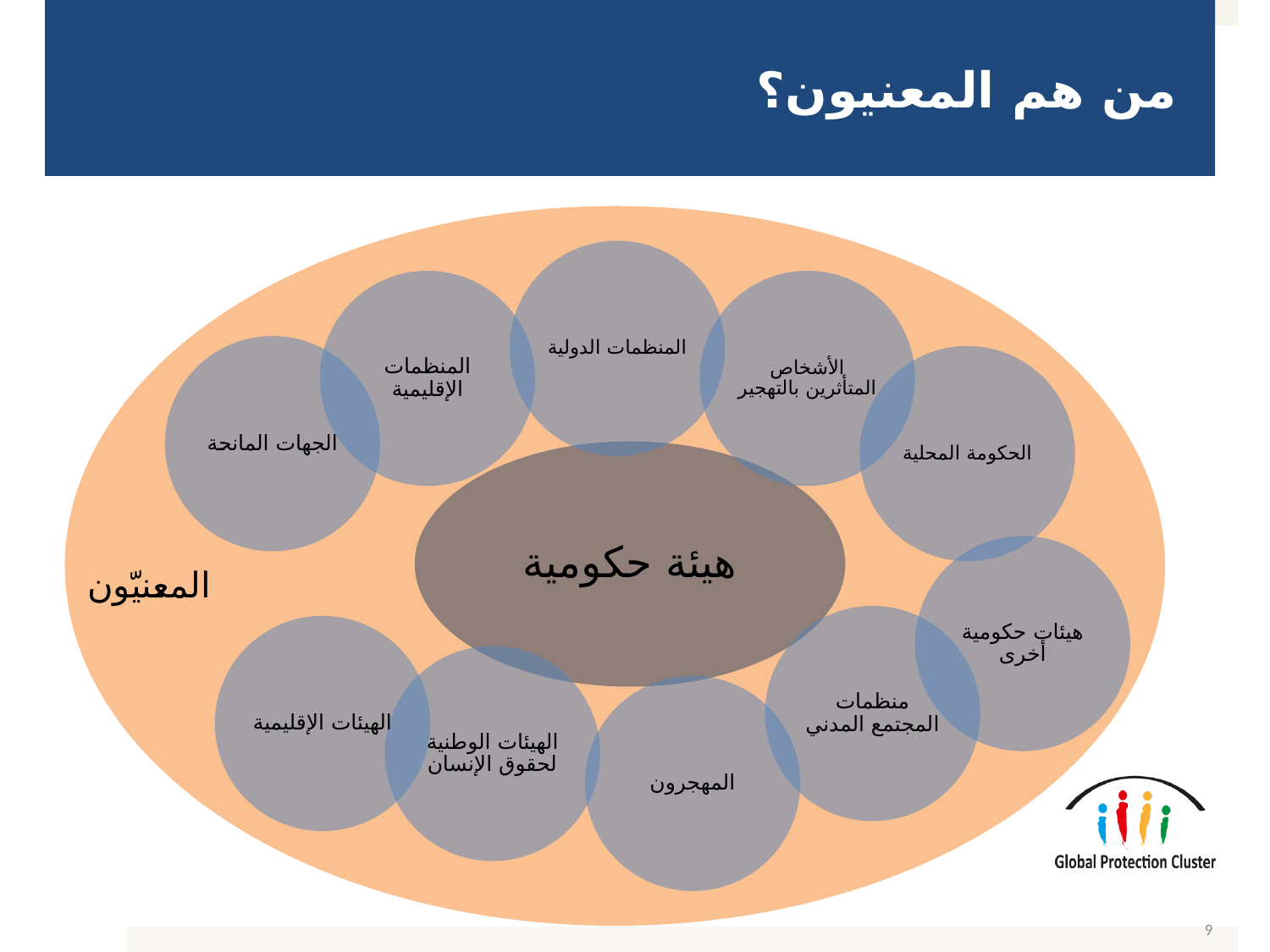

# من هم المعنيون؟
هيئة حكومية
المنظمات الدولية
الأشخاص المتأثرين بالتهجير
الحكومة المحلية
هيئات حكومية أخرى
منظمات المجتمع المدني
المهجرون
الهيئات الوطنية لحقوق الإنسان
الهيئات الإقليمية
الجهات المانحة
المنظمات الإقليمية

المعنيّون